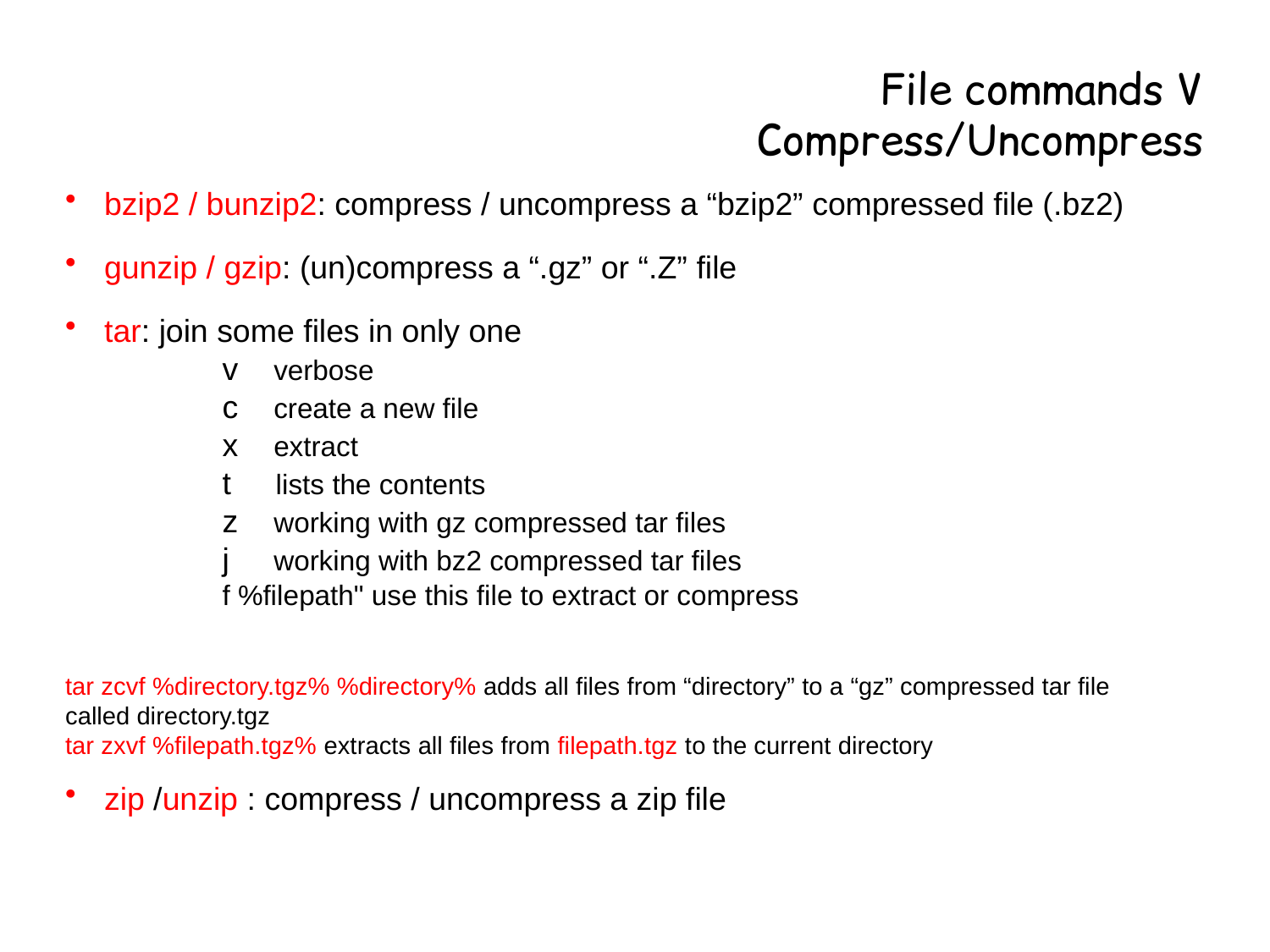

File commands V
Compress/Uncompress
 bzip2 / bunzip2: compress / uncompress a “bzip2” compressed file (.bz2)
 gunzip / gzip: (un)compress a “.gz” or “.Z” file
 tar: join some files in only one
	v    verbose
	c    create a new file
	x    extract
	t     lists the contents
	z    working with gz compressed tar files
	j     working with bz2 compressed tar files
	f %filepath" use this file to extract or compress
tar zcvf %directory.tgz% %directory% adds all files from “directory” to a “gz” compressed tar file called directory.tgz
tar zxvf %filepath.tgz% extracts all files from filepath.tgz to the current directory
 zip /unzip : compress / uncompress a zip file